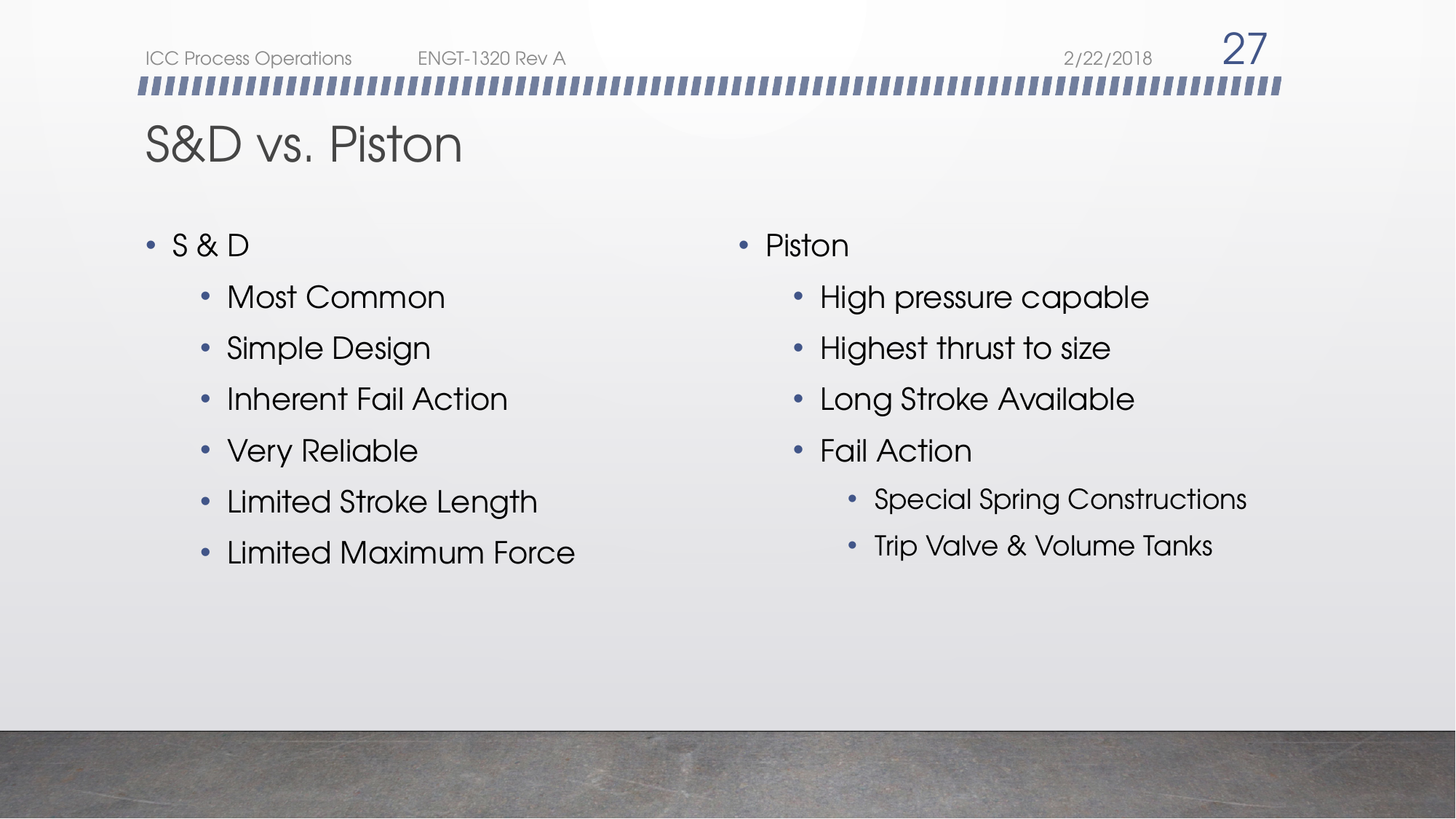

27
ICC Process Operations             ENGT-1320 Rev A
2/22/2018
# S&D vs. Piston
S & D
Most Common
Simple Design
Inherent Fail Action
Very Reliable
Limited Stroke Length
Limited Maximum Force
Piston
High pressure capable
Highest thrust to size
Long Stroke Available
Fail Action
Special Spring Constructions
Trip Valve & Volume Tanks